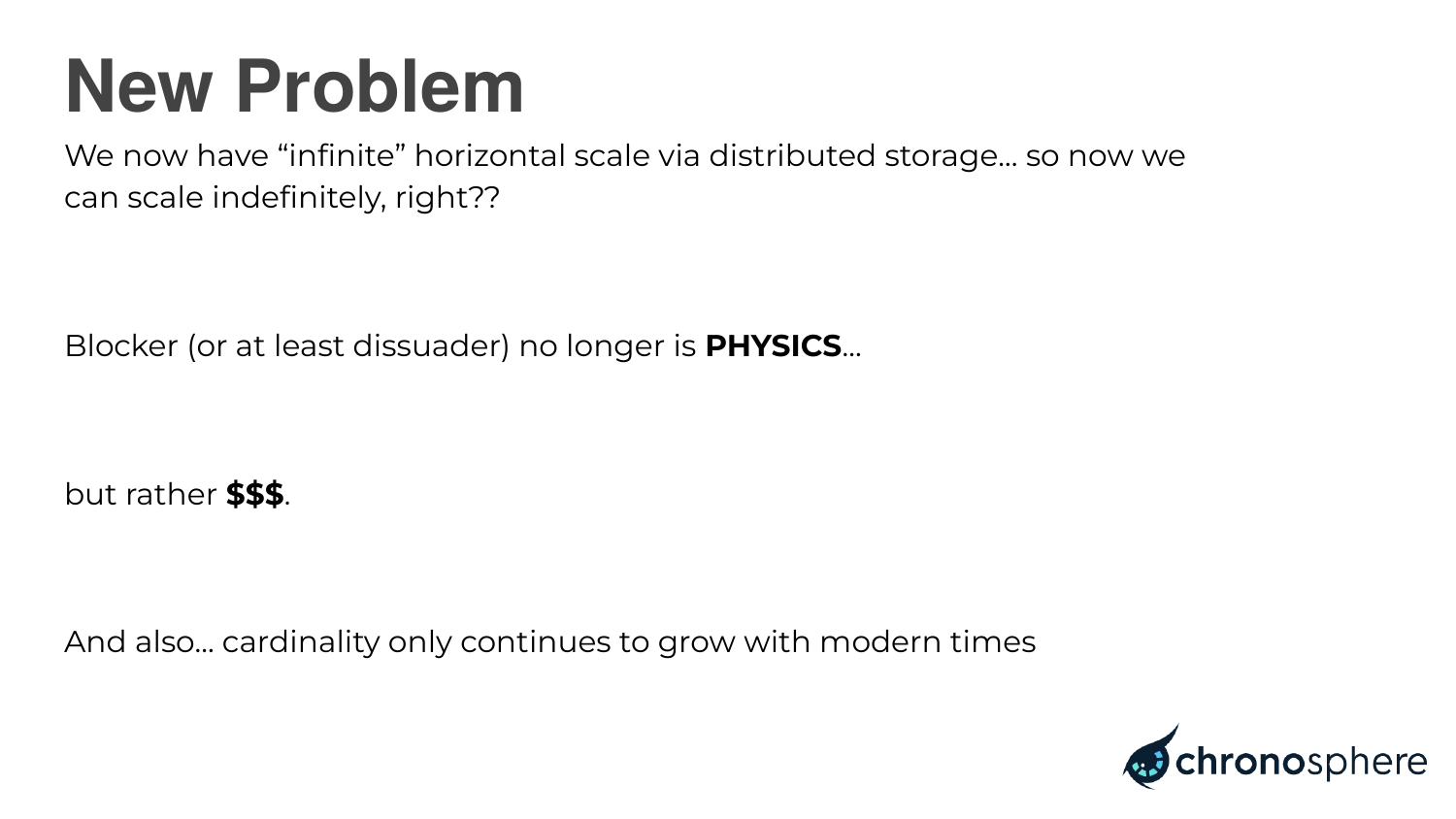

# New Problem
We now have “infinite” horizontal scale via distributed storage… so now we can scale indefinitely, right??

Blocker (or at least dissuader) no longer is PHYSICS…

but rather $$$.

And also… cardinality only continues to grow with modern times